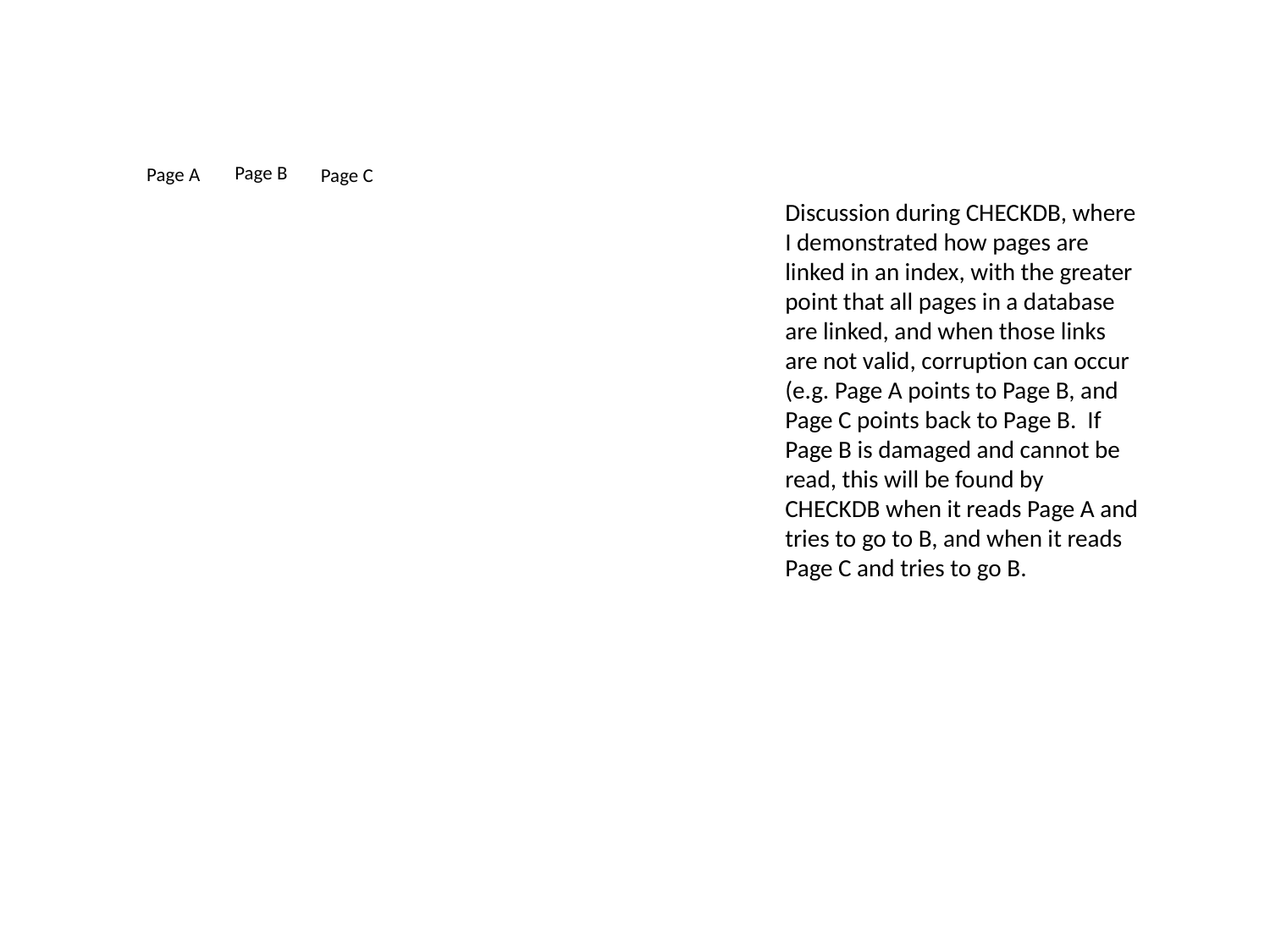

Page B
Page A
Page C
Discussion during CHECKDB, where I demonstrated how pages are linked in an index, with the greater point that all pages in a database are linked, and when those links are not valid, corruption can occur (e.g. Page A points to Page B, and Page C points back to Page B.  If Page B is damaged and cannot be read, this will be found by CHECKDB when it reads Page A and tries to go to B, and when it reads Page C and tries to go B.